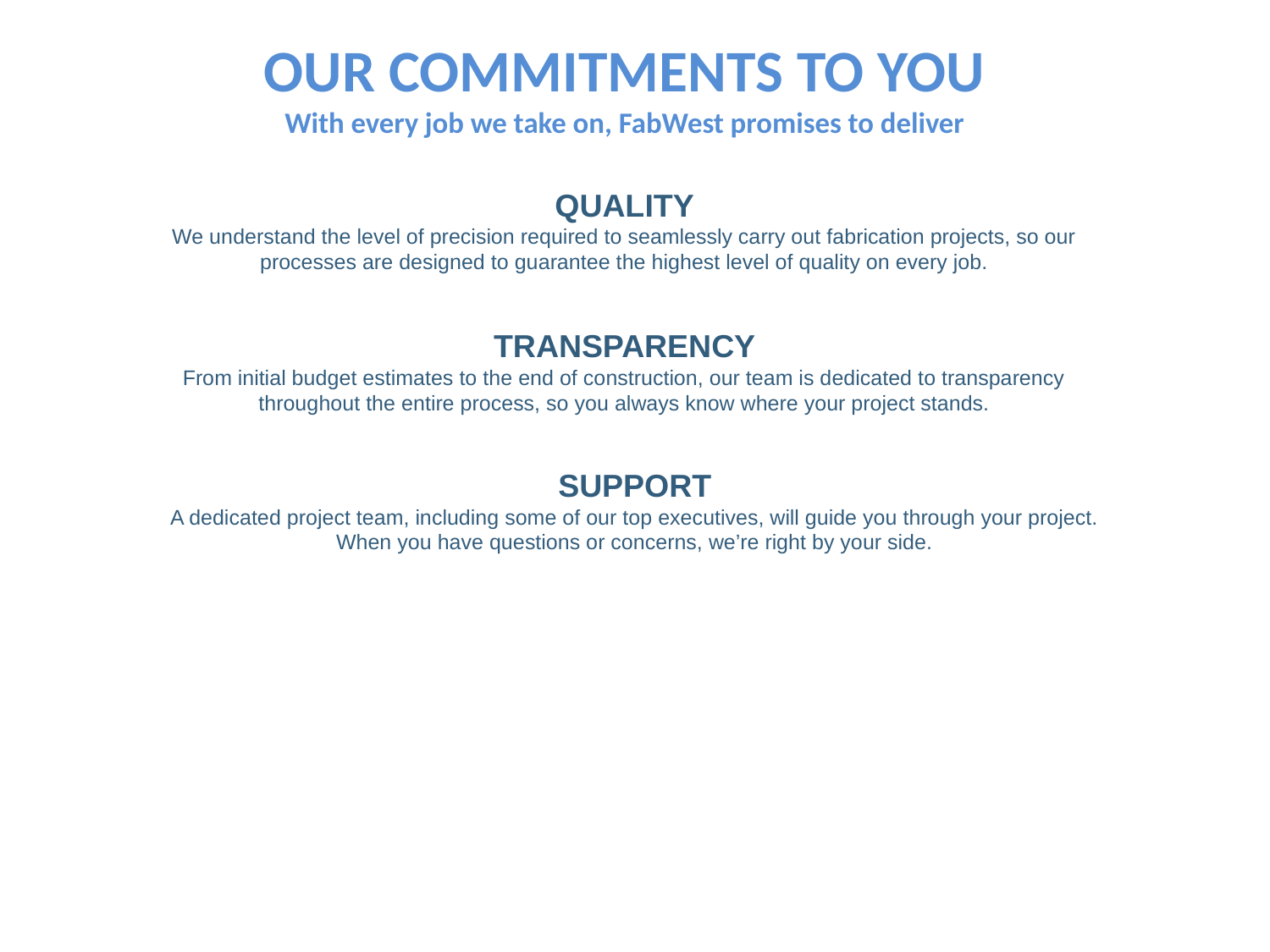

# OUR COMMITMENTS TO YOU With every job we take on, FabWest promises to deliver
QUALITY
We understand the level of precision required to seamlessly carry out fabrication projects, so our processes are designed to guarantee the highest level of quality on every job.

TRANSPARENCY
From initial budget estimates to the end of construction, our team is dedicated to transparency throughout the entire process, so you always know where your project stands.
SUPPORT
A dedicated project team, including some of our top executives, will guide you through your project. When you have questions or concerns, we’re right by your side.